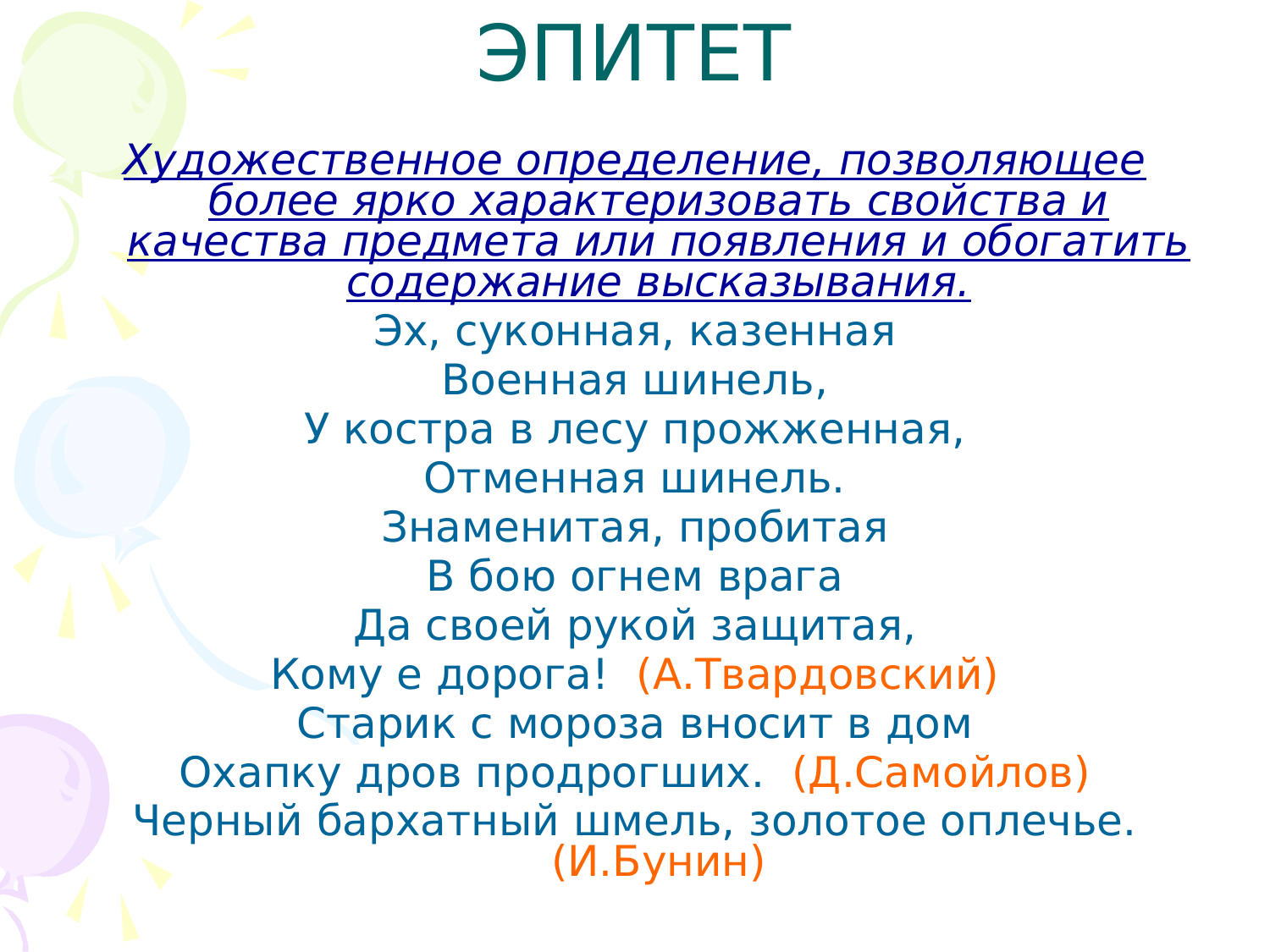

# ЭПИТЕТ
Художественное определение, позволяющее более ярко характеризовать свойства и качества предмета или появления и обогатить содержание высказывания.
Эх, суконная, казенная
Военная шинель,
У костра в лесу прожженная,
Отменная шинель.
Знаменитая, пробитая
В бою огнем врага
Да своей рукой защитая,
Кому е дорога!  (А.Твардовский)
Старик с мороза вносит в дом
Охапку дров продрогших.  (Д.Самойлов)
Черный бархатный шмель, золотое оплечье. (И.Бунин)